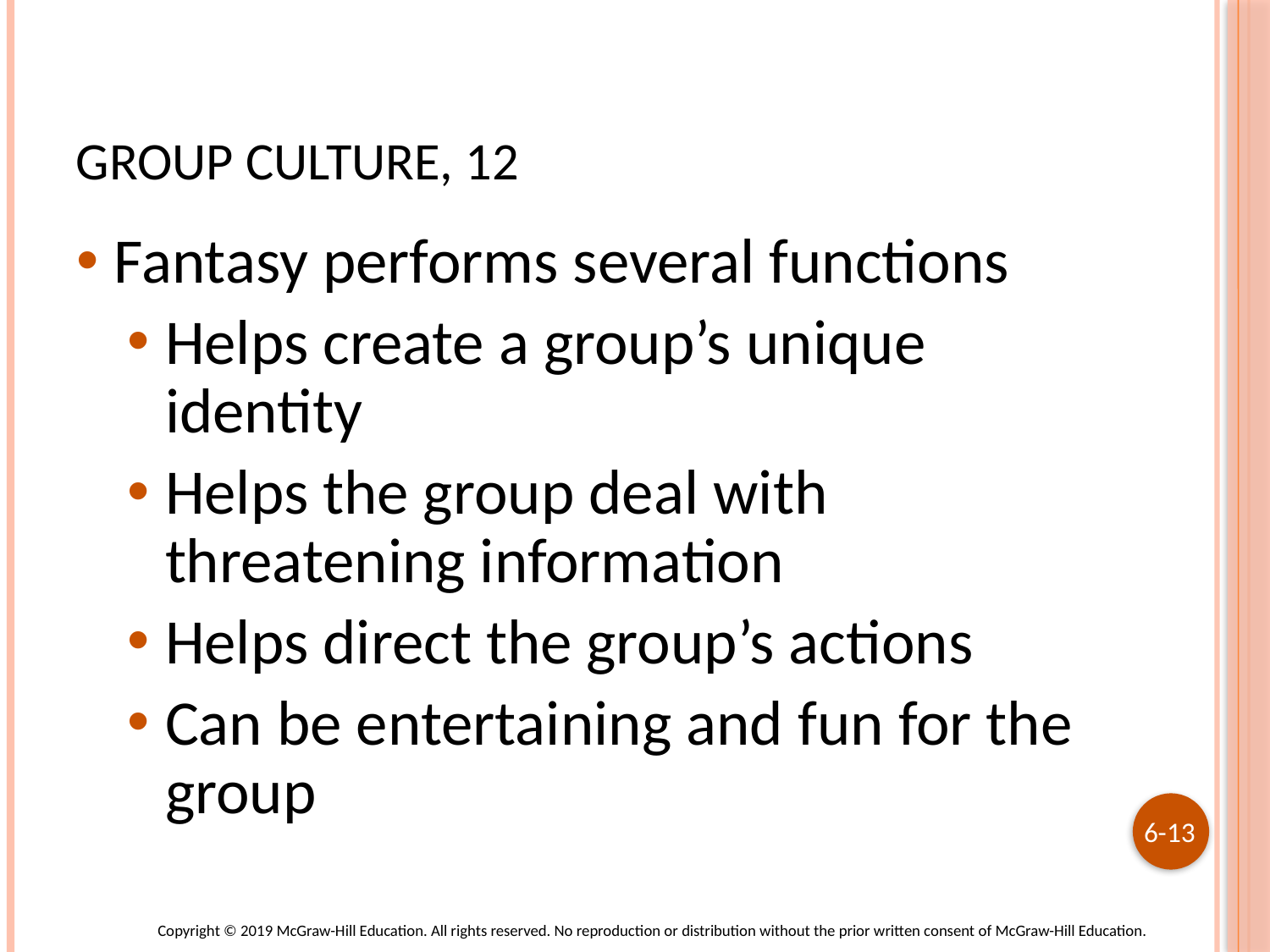

# Group Culture, 12
Fantasy performs several functions
Helps create a group’s unique identity
Helps the group deal with threatening information
Helps direct the group’s actions
Can be entertaining and fun for the group